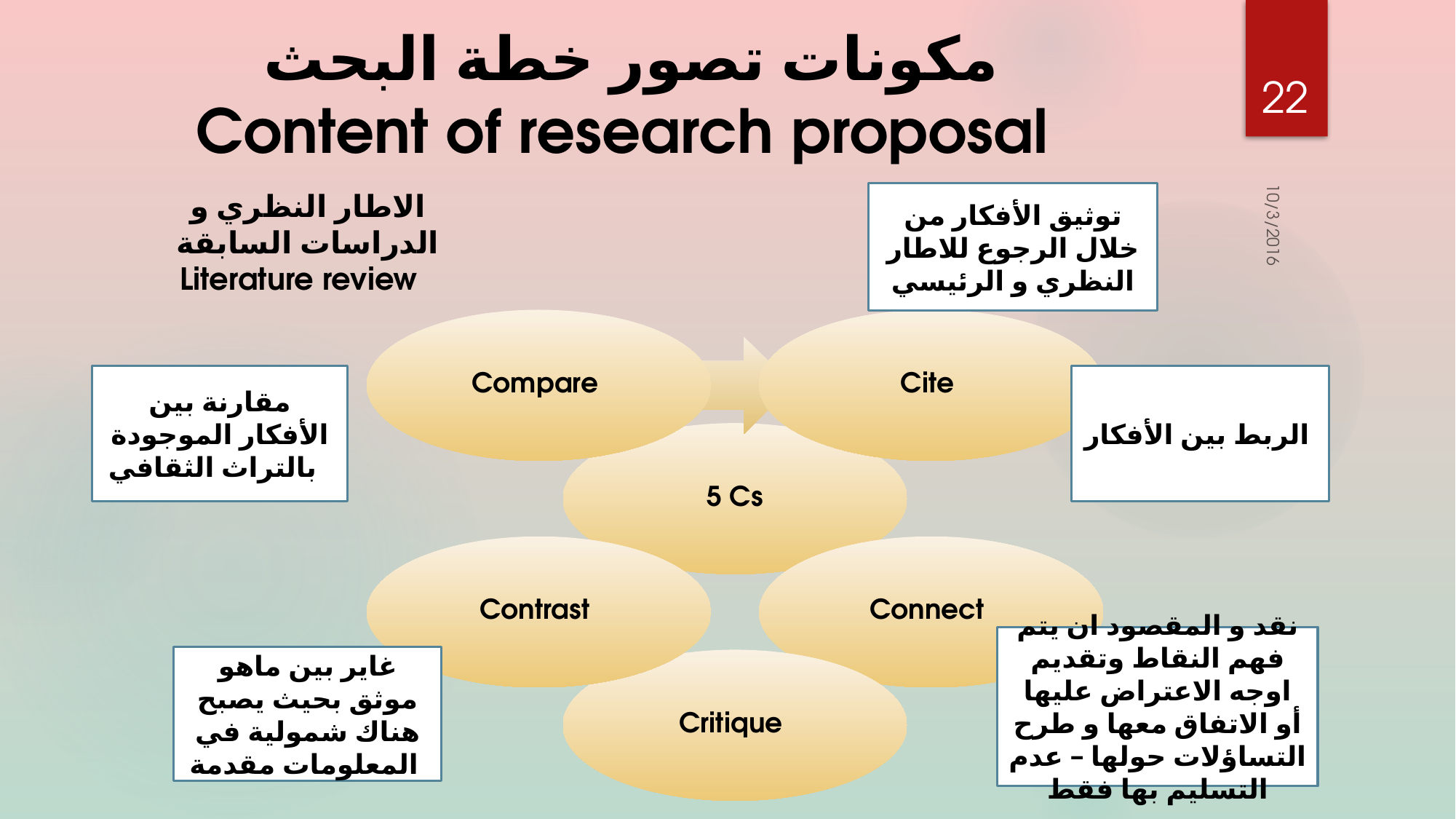

مكونات تصور خطة البحث
Content of research proposal
22
# الاطار النظري و الدراسات السابقة Literature review
توثيق الأفكار من خلال الرجوع للاطار النظري و الرئيسي
5 Cs
Cite
Connect
Critique
Compare
Contrast
10/3/2016
مقارنة بين الأفكار الموجودة بالتراث الثقافي
الربط بين الأفكار
نقد و المقصود ان يتم فهم النقاط وتقديم اوجه الاعتراض عليها أو الاتفاق معها و طرح التساؤلات حولها – عدم التسليم بها فقط
غاير بين ماهو موثق بحيث يصبح هناك شمولية في المعلومات مقدمة